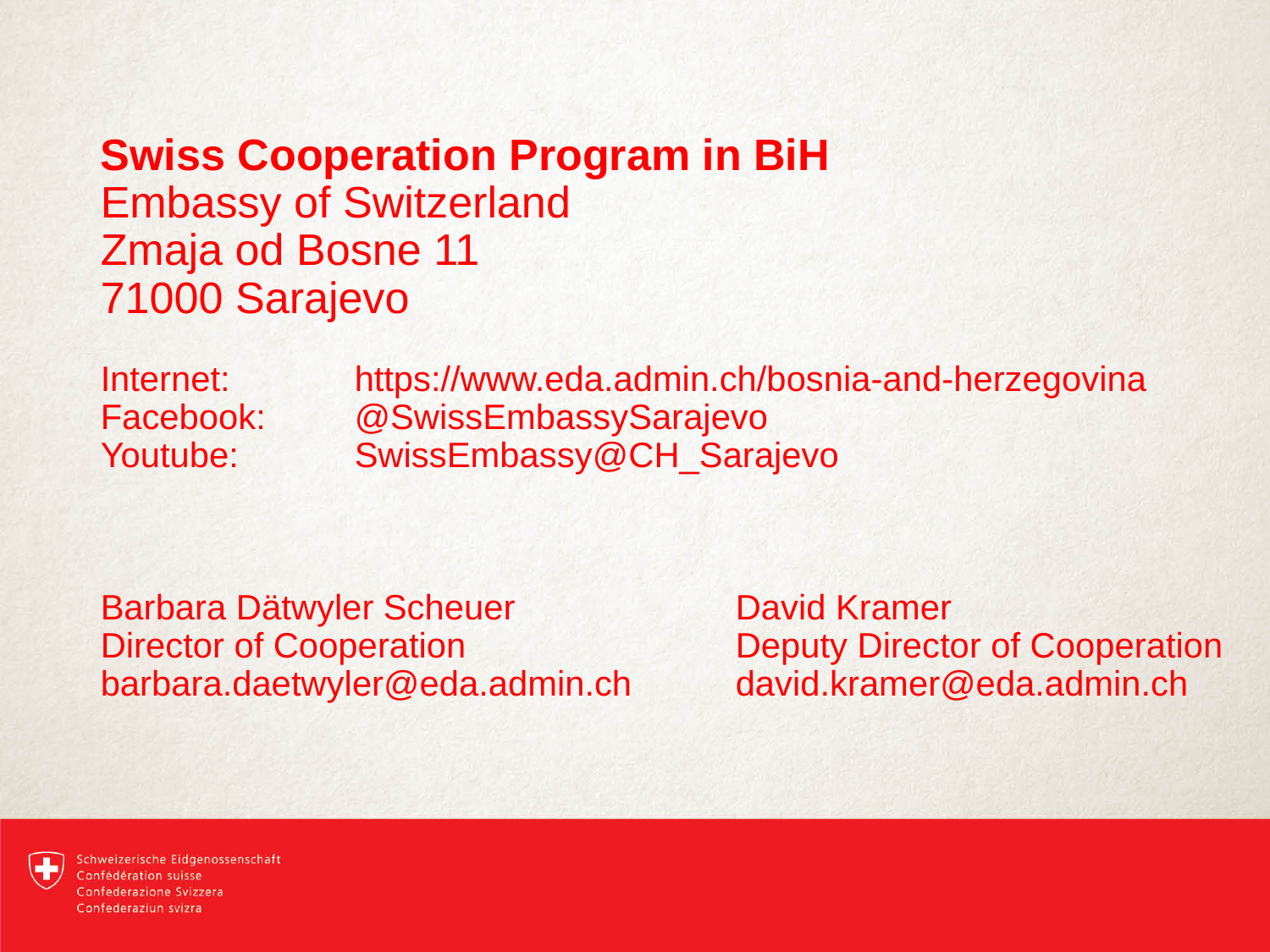

# Swiss Cooperation Program in BiH Embassy of Switzerland Zmaja od Bosne 11 71000 Sarajevo Internet:	https://www.eda.admin.ch/bosnia-and-herzegovina Facebook: 	@SwissEmbassySarajevo Youtube:	SwissEmbassy@CH_Sarajevo Barbara Dätwyler Scheuer		David Kramer Director of Cooperation			Deputy Director of Cooperation barbara.daetwyler@eda.admin.ch	david.kramer@eda.admin.ch